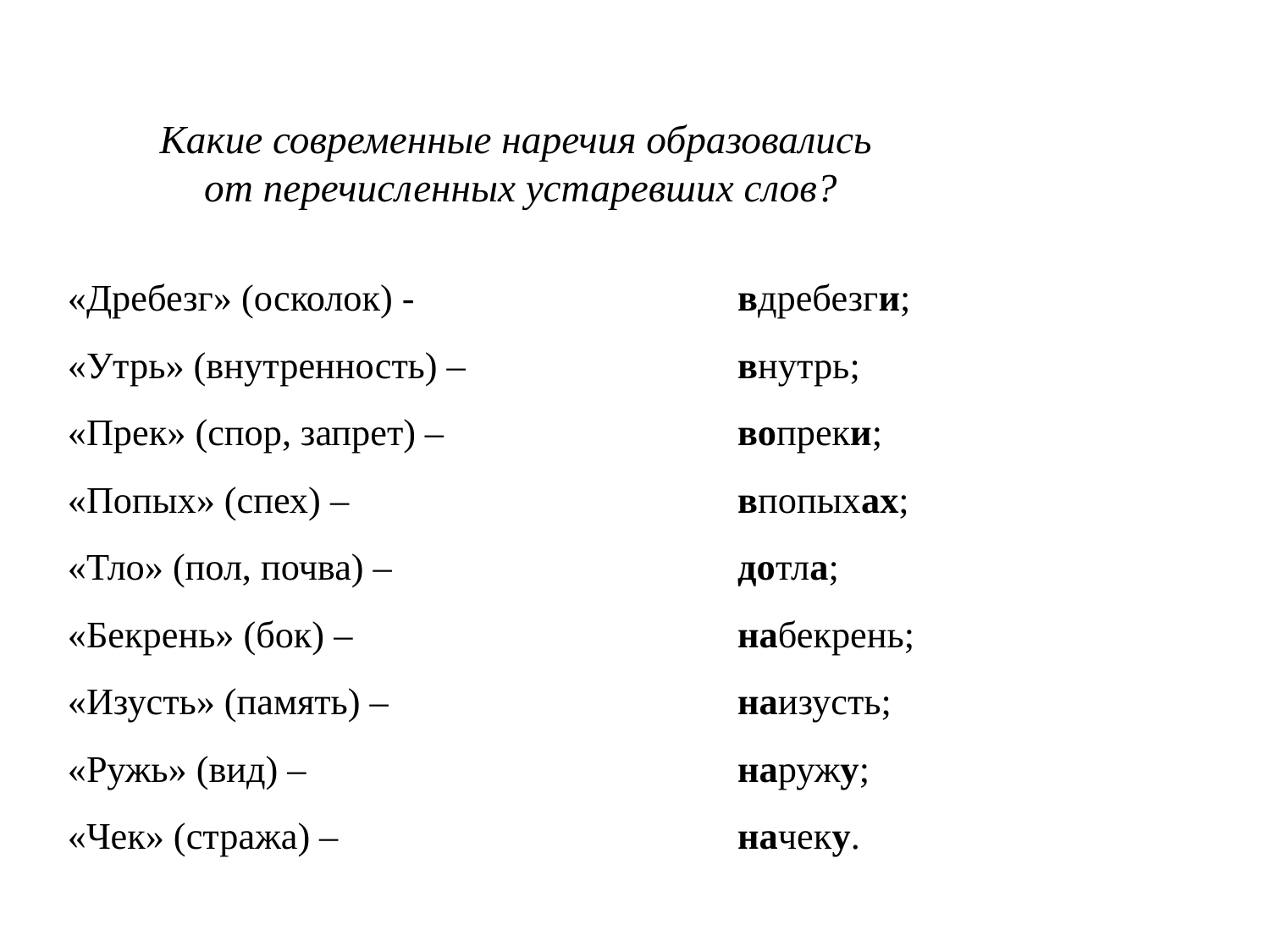

# Какие современные наречия образовались от перечисленных устаревших слов?
«Дребезг» (осколок) -
«Утрь» (внутренность) –
«Прек» (спор, запрет) –
«Попых» (спех) –
«Тло» (пол, почва) –
«Бекрень» (бок) –
«Изусть» (память) –
«Ружь» (вид) –
«Чек» (стража) –
вдребезги;
внутрь;
вопреки;
впопыхах;
дотла;
набекрень;
наизусть;
наружу;
начеку.